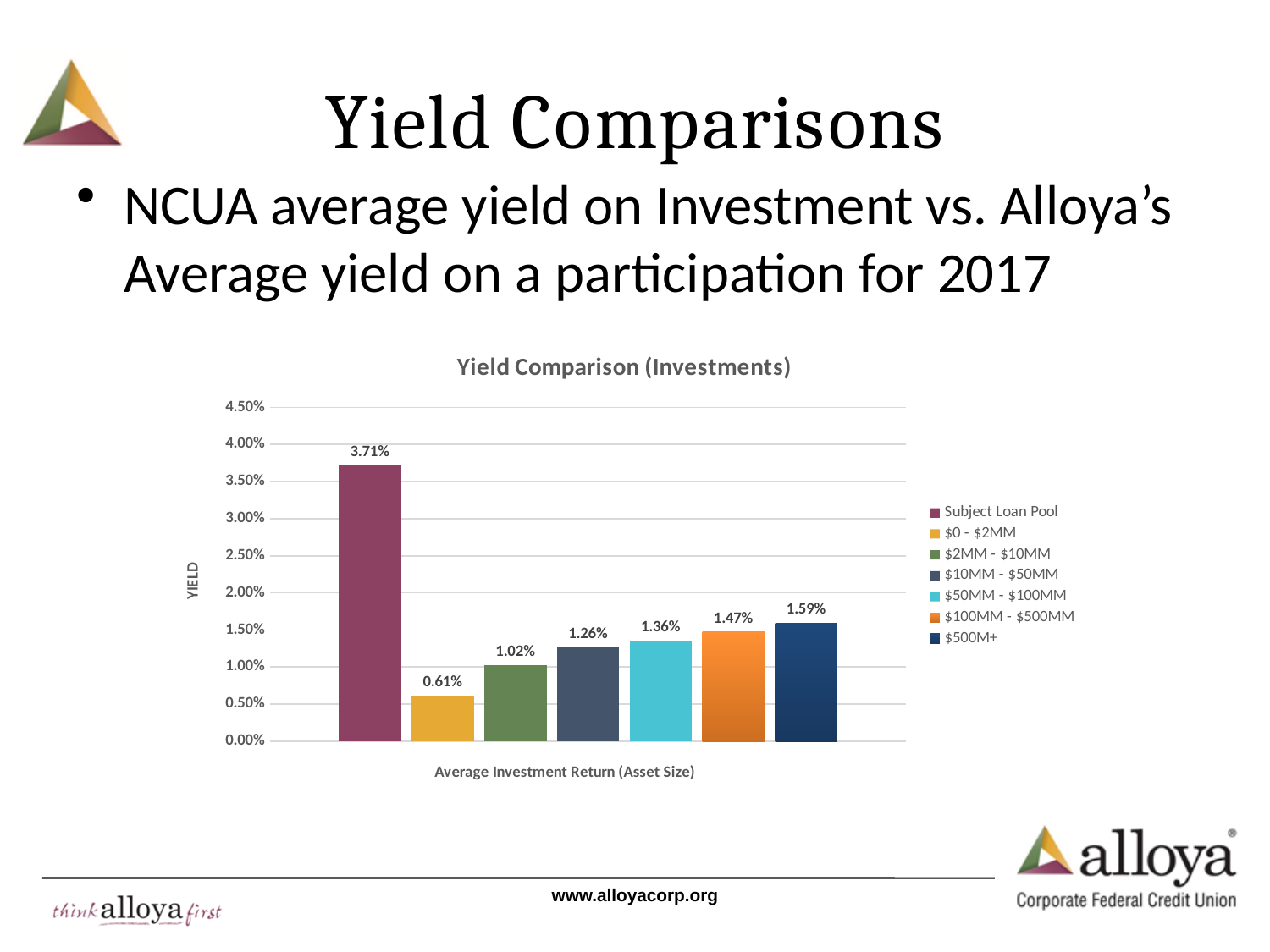

# Yield Comparisons
NCUA average yield on Investment vs. Alloya’s Average yield on a participation for 2017

### Chart: Yield Comparison (Investments)

| Category |  | $0 - $2MM | $2MM - $10MM | $10MM - $50MM | $50MM - $100MM | $100MM - $500MM | $500M+ |
|---|---|---|---|---|---|---|---|
|   | 0.03712941707385305 | 0.0061 | 0.0102 | 0.0126 | 0.0136 | 0.0147 | 0.0159 |